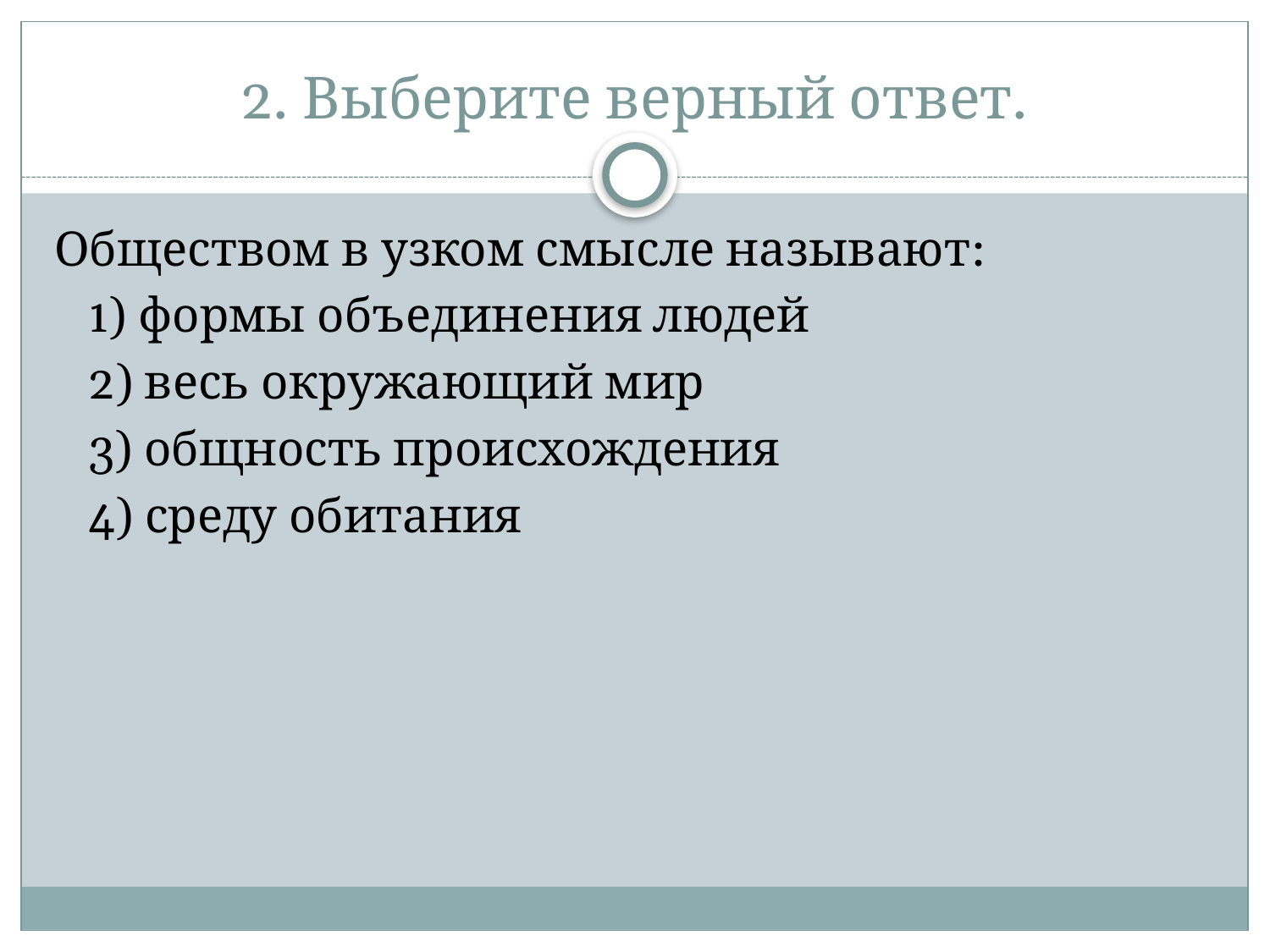

# 2. Выберите верный ответ.
Обществом в узком смысле называют:
   1) формы объединения людей
   2) весь окружающий мир
   3) общность происхождения
   4) среду обитания